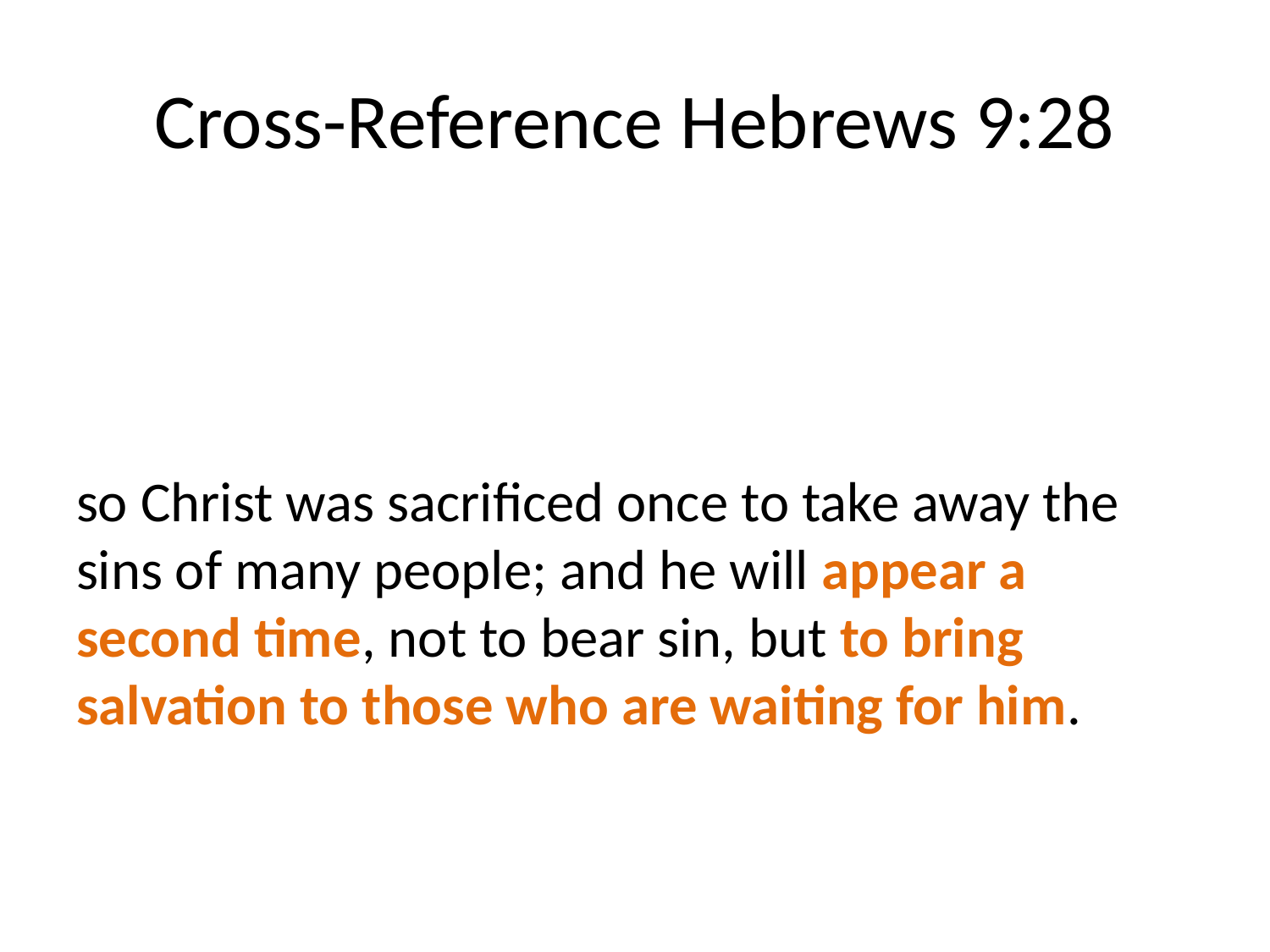

# Cross-Reference Hebrews 9:28

so Christ was sacrificed once to take away the sins of many people; and he will appear a second time, not to bear sin, but to bring salvation to those who are waiting for him.